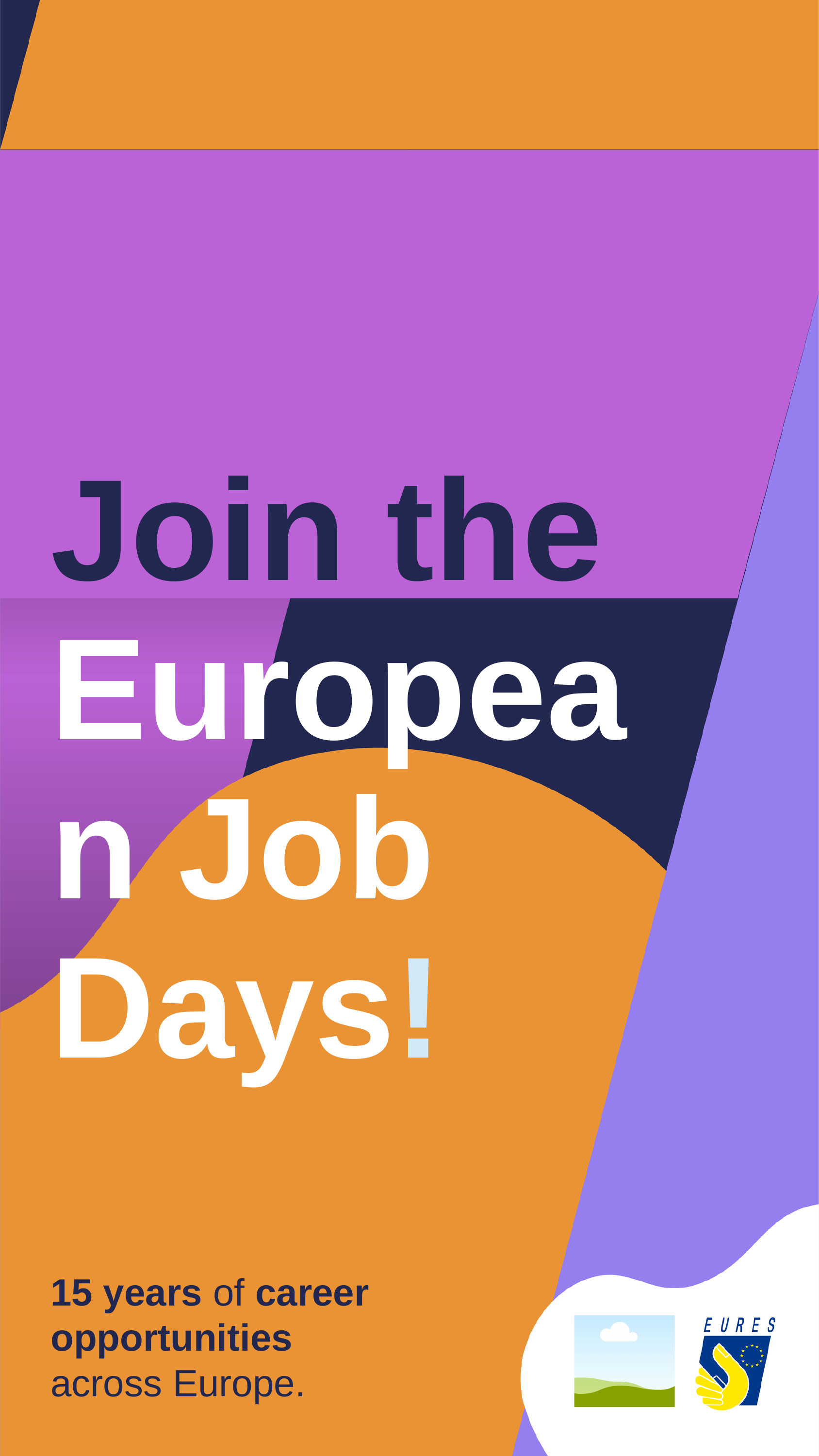

Join the European Job Days!
15 years of career opportunities across Europe.